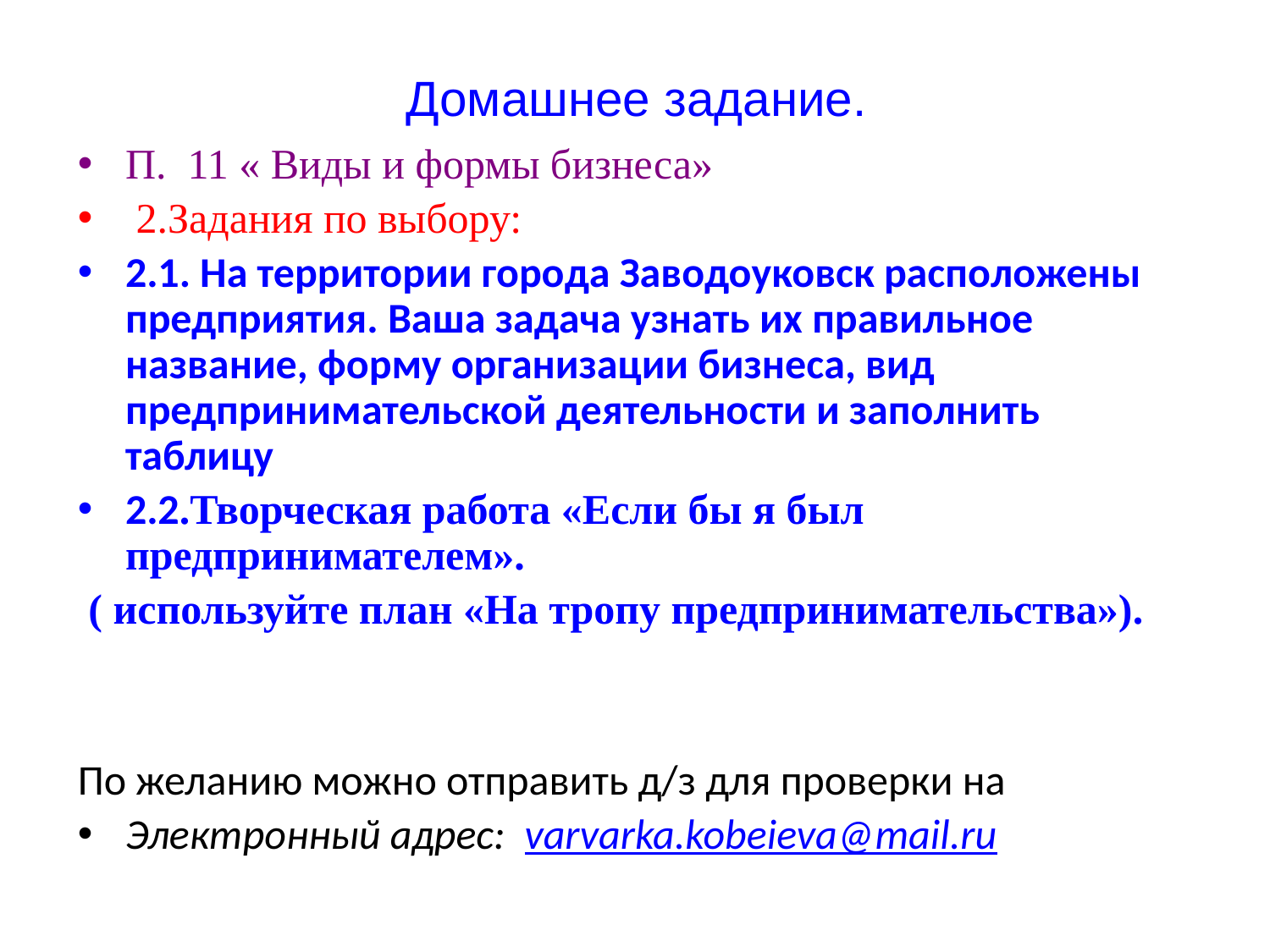

Домашнее задание.
П.  11 « Виды и формы бизнеса»
 2.Задания по выбору:
2.1. На территории города Заводоуковск расположены предприятия. Ваша задача узнать их правильное название, форму организации бизнеса, вид предпринимательской деятельности и заполнить таблицу
2.2.Творческая работа «Если бы я был предпринимателем».
 ( используйте план «На тропу предпринимательства»).

По желанию можно отправить д/з для проверки на
Электронный адрес:  varvarka.kobeieva@mail.ru